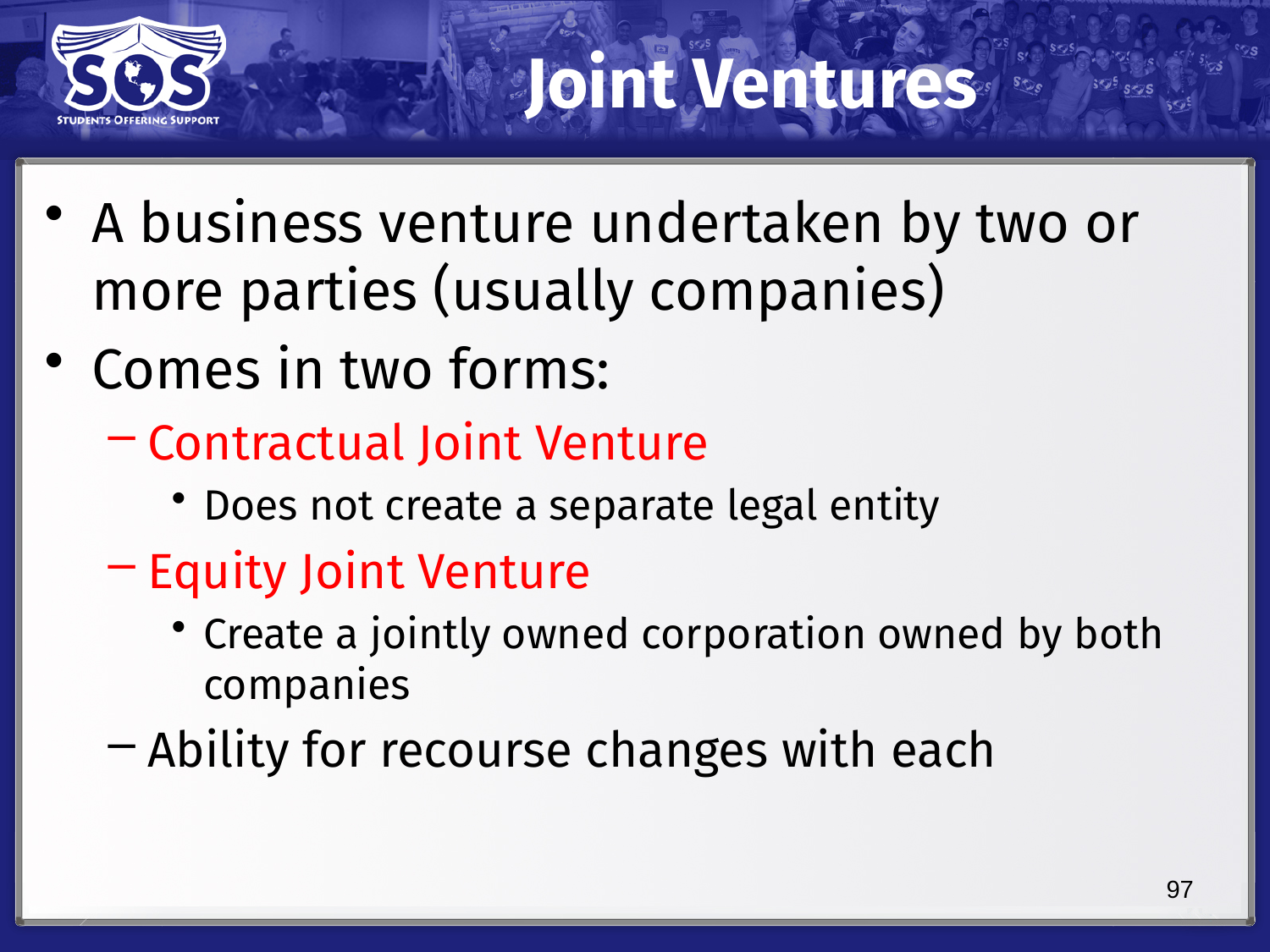

# Joint Ventures
A business venture undertaken by two or more parties (usually companies)
Comes in two forms:
Contractual Joint Venture
Does not create a separate legal entity
Equity Joint Venture
Create a jointly owned corporation owned by both companies
Ability for recourse changes with each
97